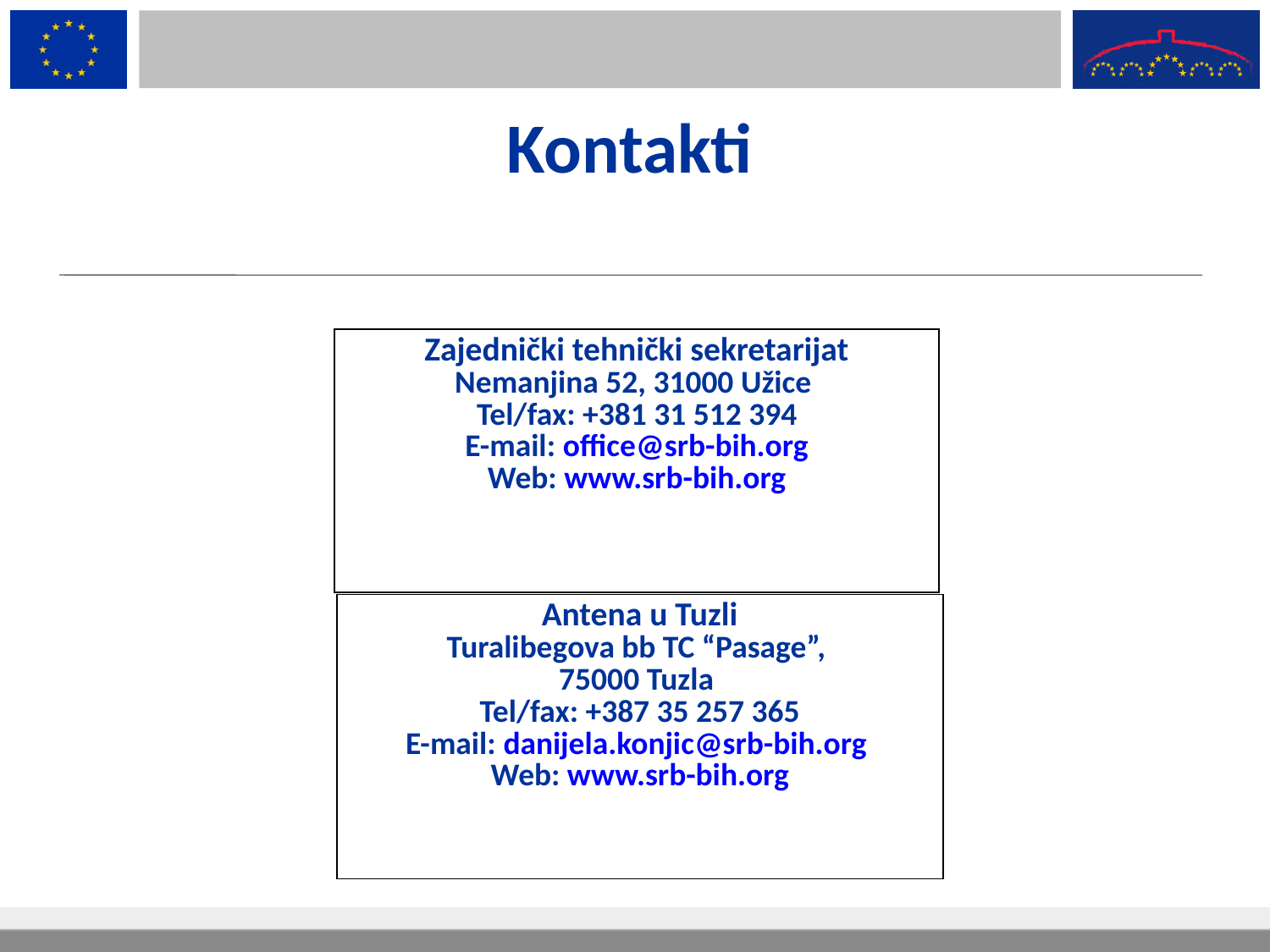

# Kontakti
| Zajednički tehnički sekretarijat Nemanjina 52, 31000 Užice Tel/fax: +381 31 512 394 E-mail: office@srb-bih.org Web: www.srb-bih.org |
| --- |
| Antena u Tuzli Turalibegova bb TC “Pasage”, 75000 Tuzla Tel/fax: +387 35 257 365 E-mail: danijela.konjic@srb-bih.org Web: www.srb-bih.org |
| --- |